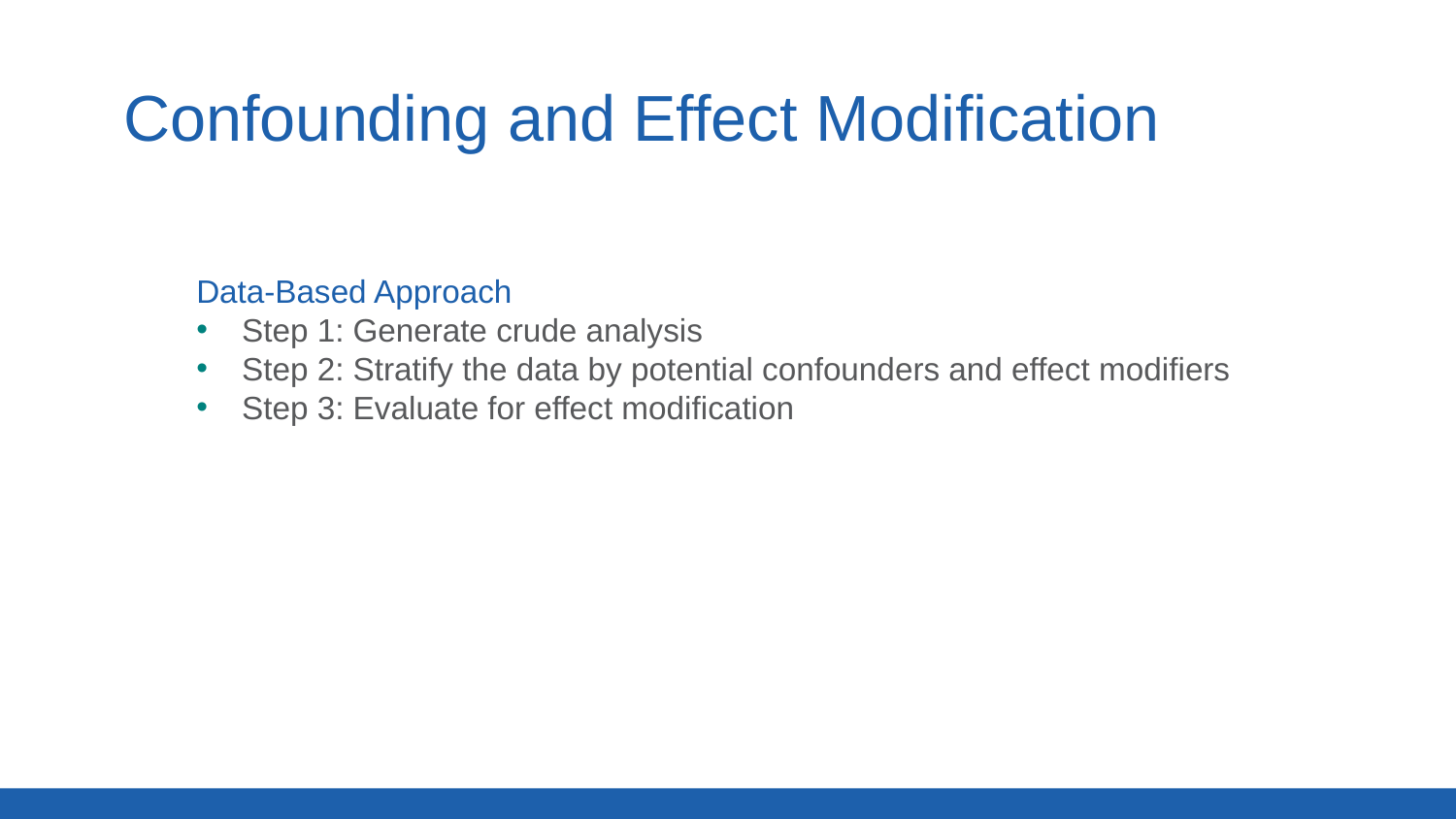

Confounding and Effect Modification
Data-Based Approach
Step 1: Generate crude analysis
Step 2: Stratify the data by potential confounders and effect modifiers
Step 3: Evaluate for effect modification